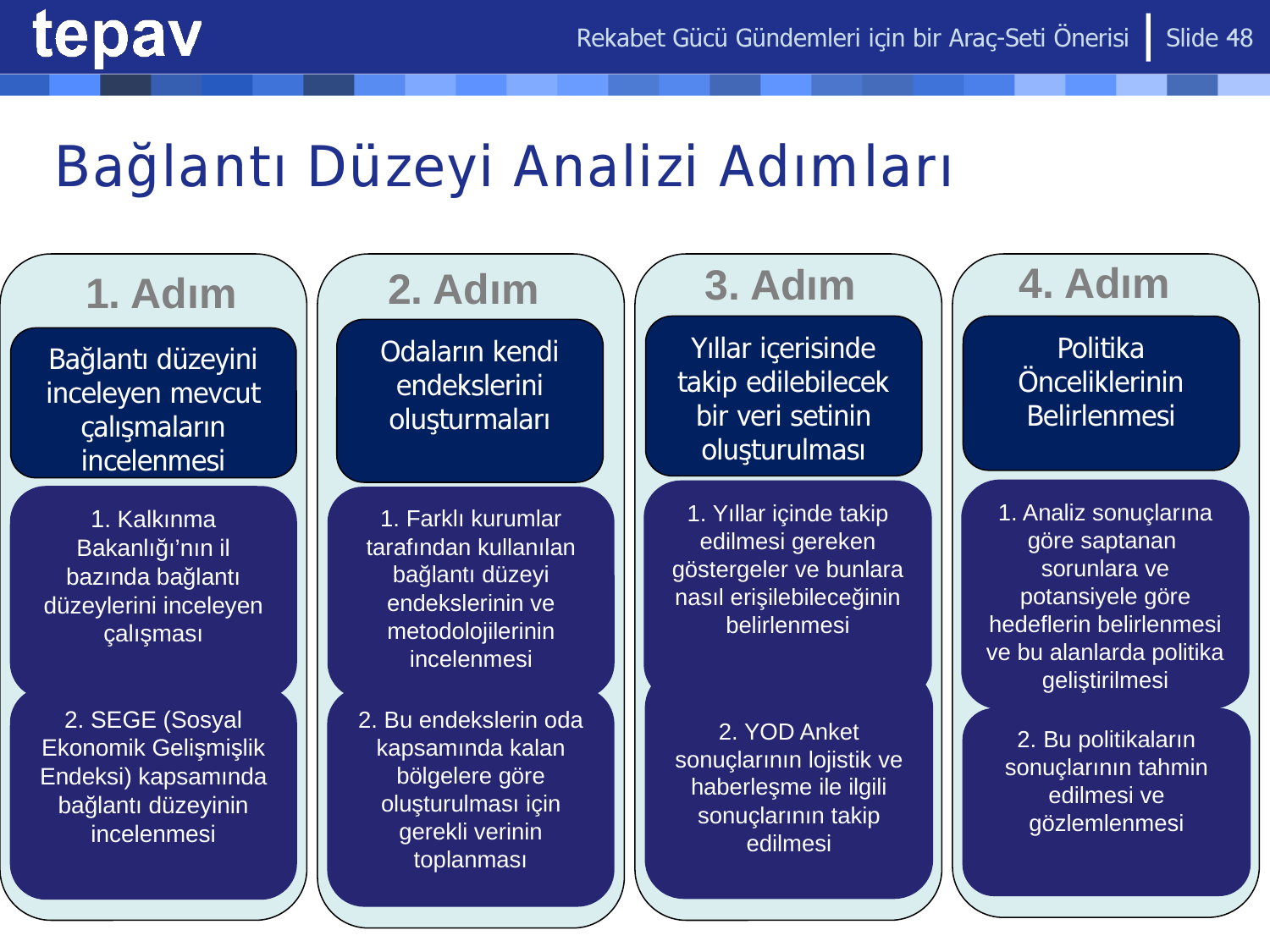

Rekabet Gücü Gündemleri için bir Araç-Seti Önerisi
Slide 48
# Bağlantı Düzeyi Analizi Adımları
4. Adım
3. Adım

Yıllar içerisinde takip edilebilecek bir veri setinin oluşturulması
1. Yıllar içinde takip edilmesi gereken göstergeler ve bunlara nasıl erişilebileceğinin belirlenmesi

2. YOD Anket sonuçlarının lojistik ve haberleşme ile ilgili sonuçlarının takip edilmesi

2. Adım

Odaların kendi endekslerini oluşturmaları
1. Farklı kurumlar tarafından kullanılan bağlantı düzeyi endekslerinin ve metodolojilerinin incelenmesi
2. Bu endekslerin oda kapsamında kalan bölgelere göre oluşturulması için gerekli verinin toplanması

1. Adım
Politika Önceliklerinin Belirlenmesi
Bağlantı düzeyini inceleyen mevcut çalışmaların incelenmesi
1. Analiz sonuçlarına göre saptanan  sorunlara ve potansiyele göre hedeflerin belirlenmesi ve bu alanlarda politika geliştirilmesi
1. Kalkınma Bakanlığı’nın il bazında bağlantı düzeylerini inceleyen çalışması
2. SEGE (Sosyal Ekonomik Gelişmişlik Endeksi) kapsamında bağlantı düzeyinin incelenmesi

2. Bu politikaların sonuçlarının tahmin edilmesi ve gözlemlenmesi